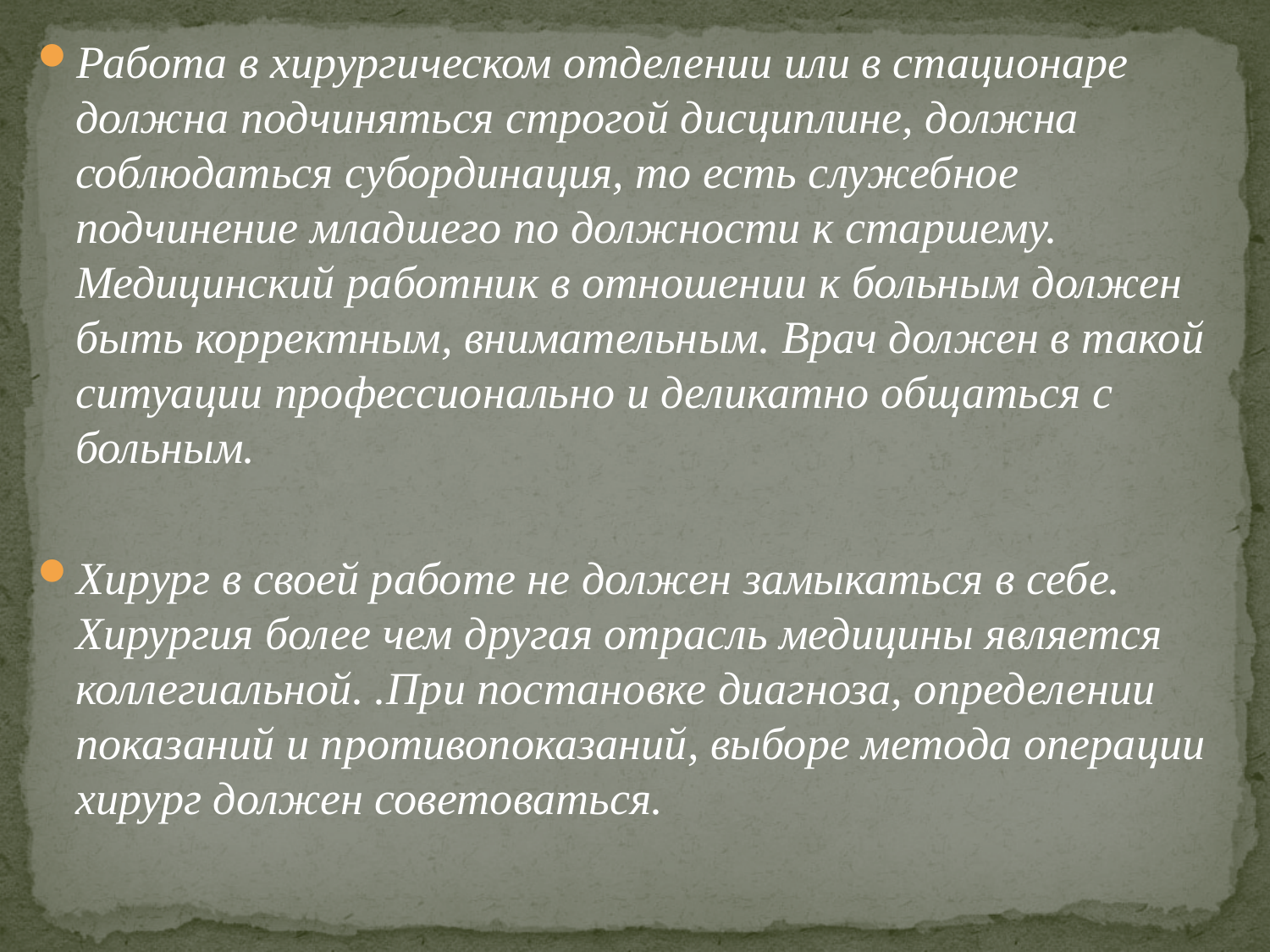

Работа в хирургическом отделении или в стационаре должна подчиняться строгой дисциплине, должна соблюдаться субординация, то есть служебное подчинение младшего по должности к старшему. Медицинский работник в отношении к больным должен быть корректным, внимательным. Врач должен в такой ситуации профессионально и деликатно общаться с больным.

Хирург в своей работе не должен замыкаться в себе. Хирургия более чем другая отрасль медицины является коллегиальной. .При постановке диагноза, определении показаний и противопоказаний, выборе метода операции хирург должен советоваться.